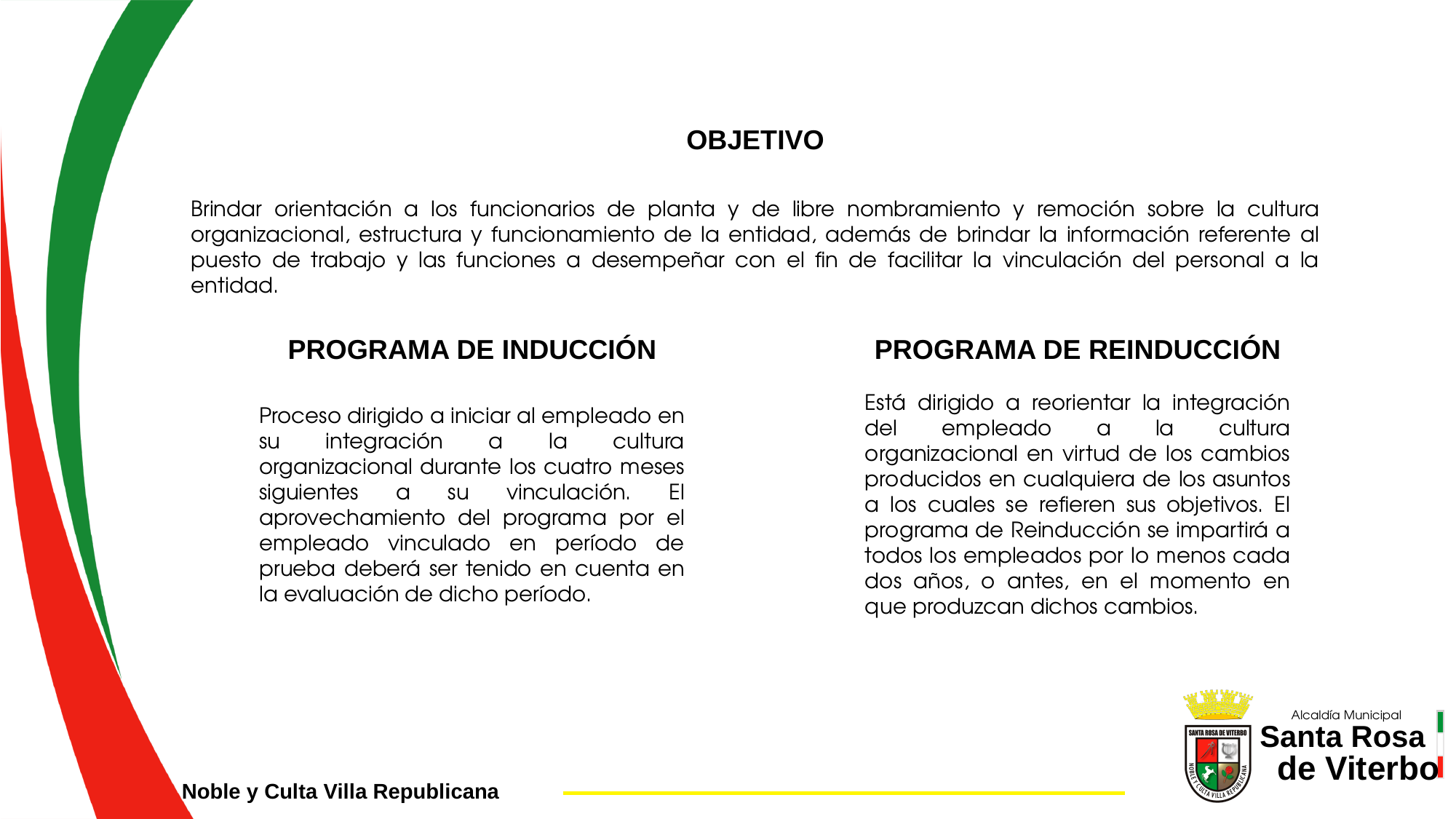

OBJETIVO
Brindar orientación a los funcionarios de planta y de libre nombramiento y remoción sobre la cultura organizacional, estructura y funcionamiento de la entidad, además de brindar la información referente al puesto de trabajo y las funciones a desempeñar con el fin de facilitar la vinculación del personal a la entidad.
PROGRAMA DE INDUCCIÓN
PROGRAMA DE REINDUCCIÓN
Está dirigido a reorientar la integración del empleado a la cultura organizacional en virtud de los cambios producidos en cualquiera de los asuntos a los cuales se refieren sus objetivos. El programa de Reinducción se impartirá a todos los empleados por lo menos cada dos años, o antes, en el momento en que produzcan dichos cambios.
Proceso dirigido a iniciar al empleado en su integración a la cultura organizacional durante los cuatro meses siguientes a su vinculación. El aprovechamiento del programa por el empleado vinculado en período de prueba deberá ser tenido en cuenta en la evaluación de dicho período.